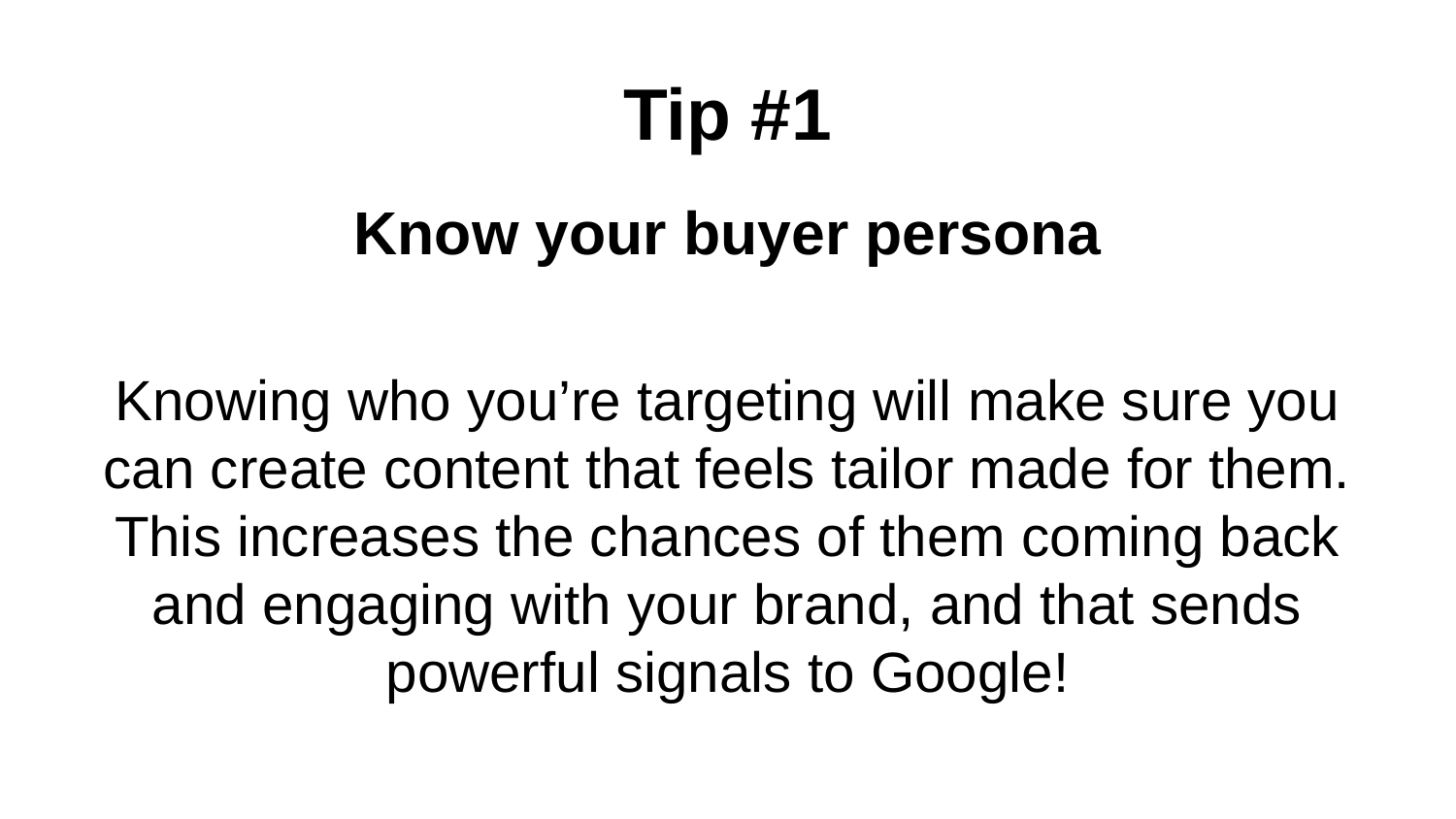

# Tip #1
Know your buyer persona

Knowing who you’re targeting will make sure you can create content that feels tailor made for them. This increases the chances of them coming back and engaging with your brand, and that sends powerful signals to Google!